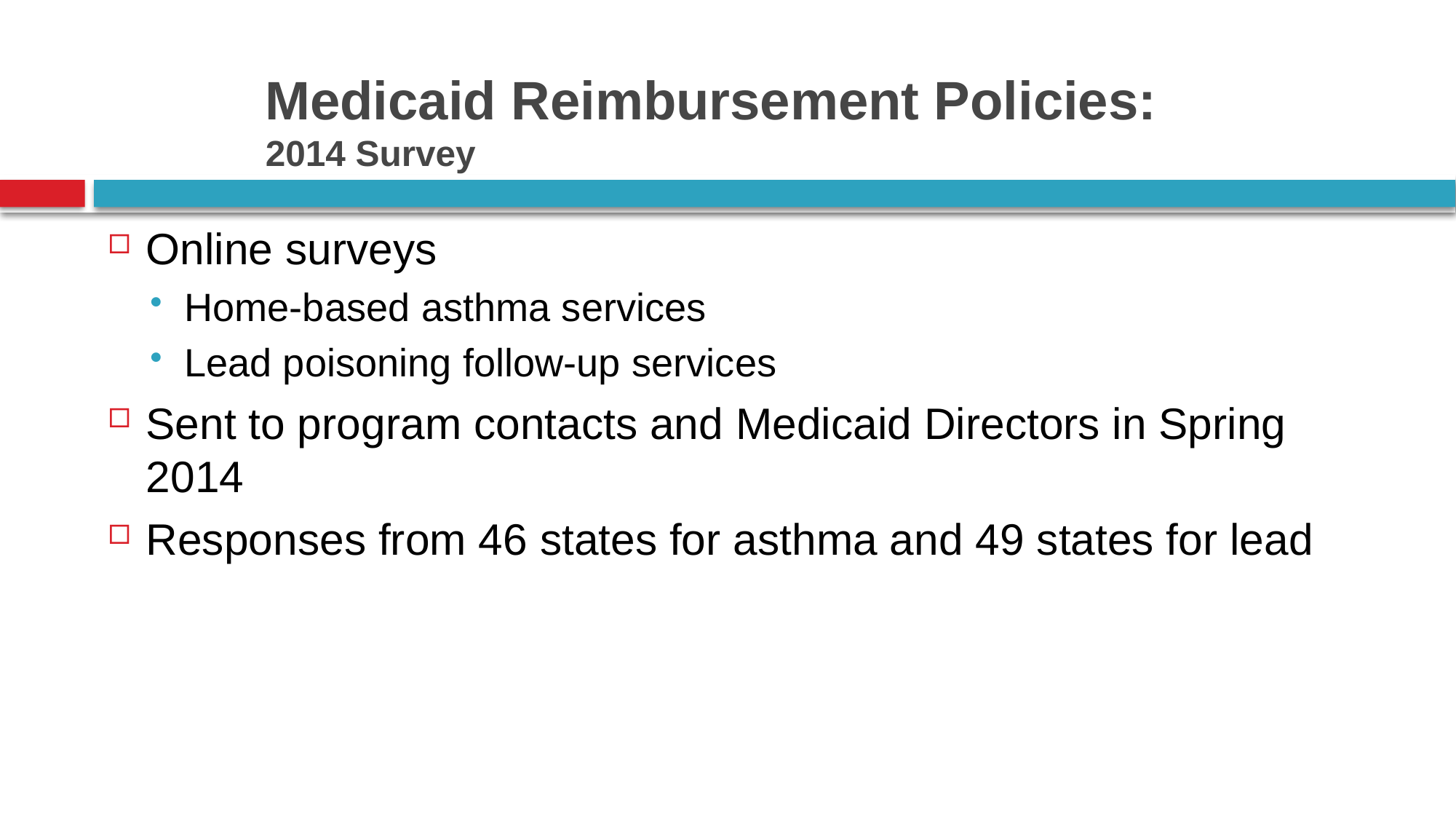

# Medicaid Reimbursement Policies: 2014 Survey
Online surveys
Home-based asthma services
Lead poisoning follow-up services
Sent to program contacts and Medicaid Directors in Spring 2014
Responses from 46 states for asthma and 49 states for lead